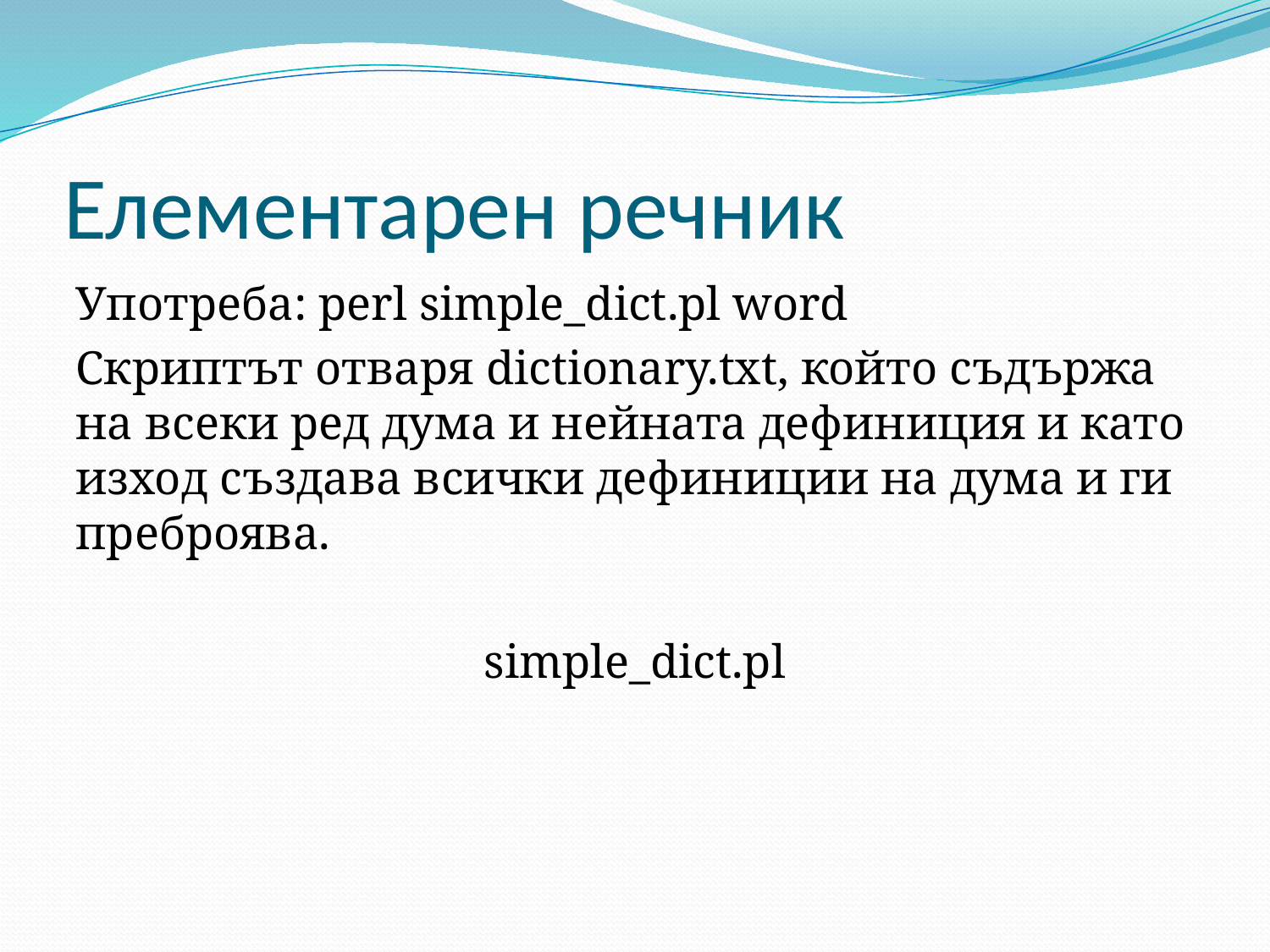

# Елементарен речник
Употреба: perl simple_dict.pl word
Скриптът отваря dictionary.txt, който съдържа на всеки ред дума и нейната дефиниция и като изход създава всички дефиниции на дума и ги преброява.

simple_dict.pl